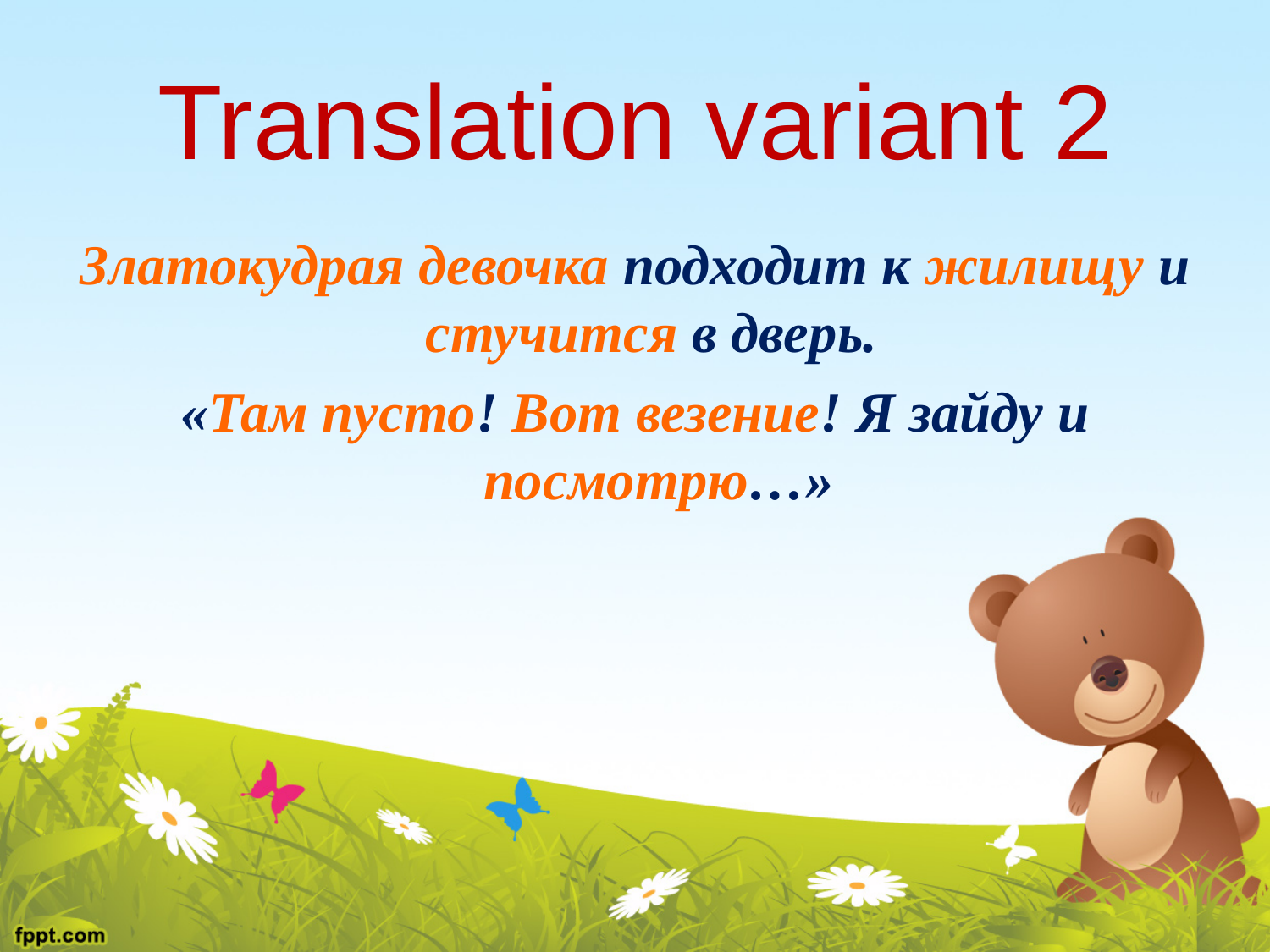

# Translation variant 2
Златокудрая девочка подходит к жилищу и стучится в дверь.
«Там пусто! Вот везение! Я зайду и посмотрю…»